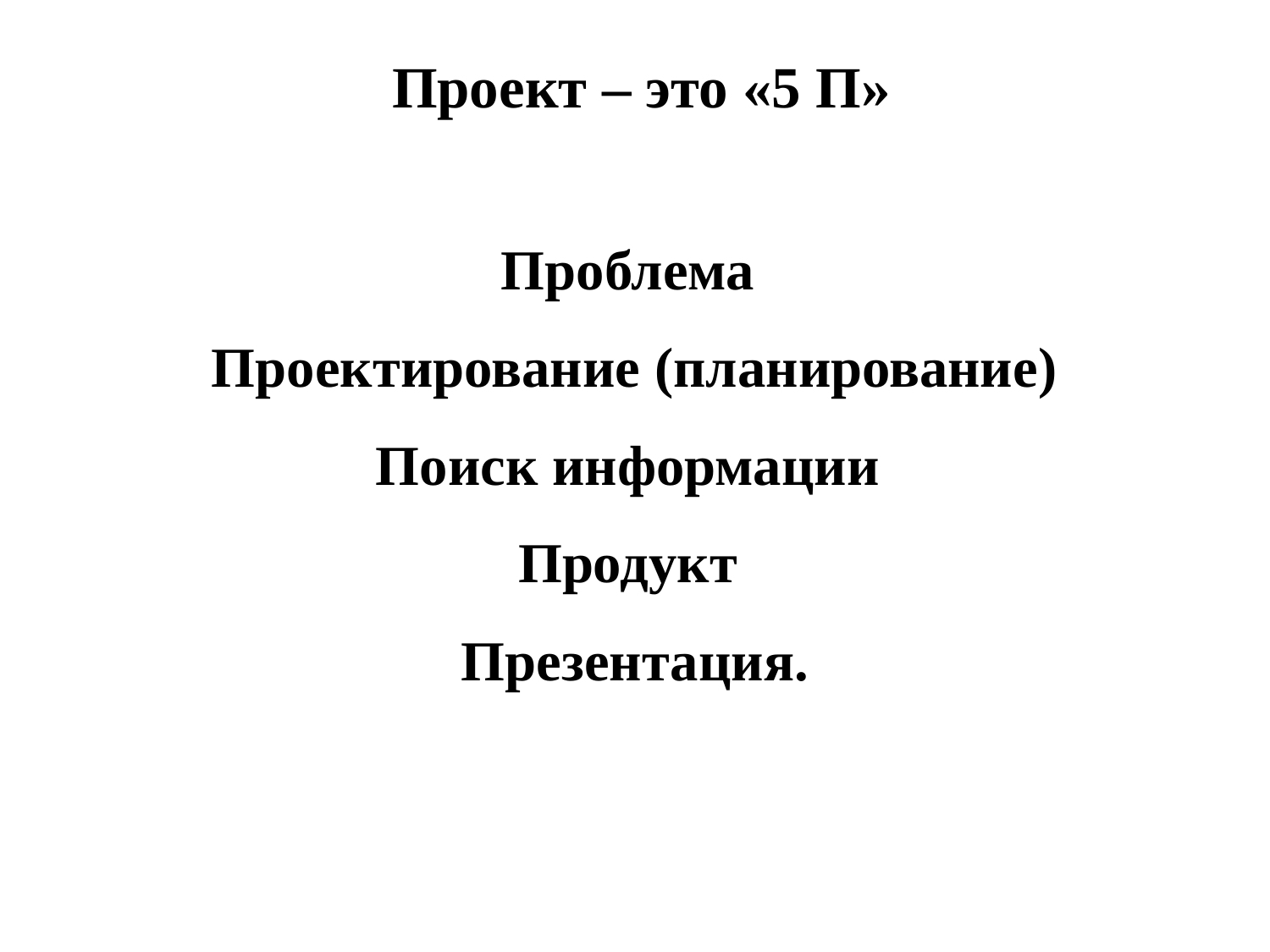

# Проект – это «5 П»
Проблема
Проектирование (планирование)
Поиск информации
Продукт
Презентация.